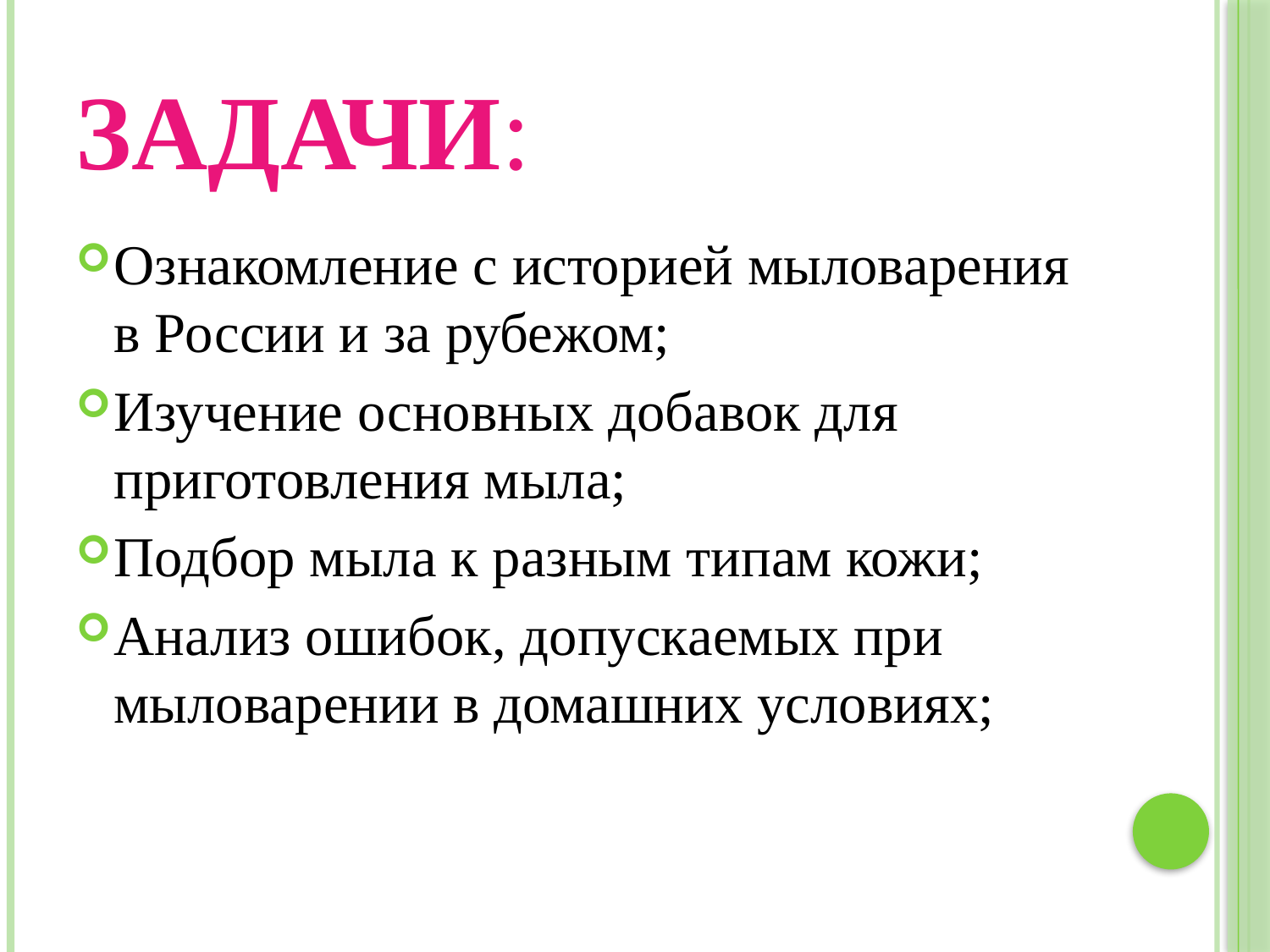

# Задачи:
Ознакомление с историей мыловарения в России и за рубежом;
Изучение основных добавок для приготовления мыла;
Подбор мыла к разным типам кожи;
Анализ ошибок, допускаемых при мыловарении в домашних условиях;